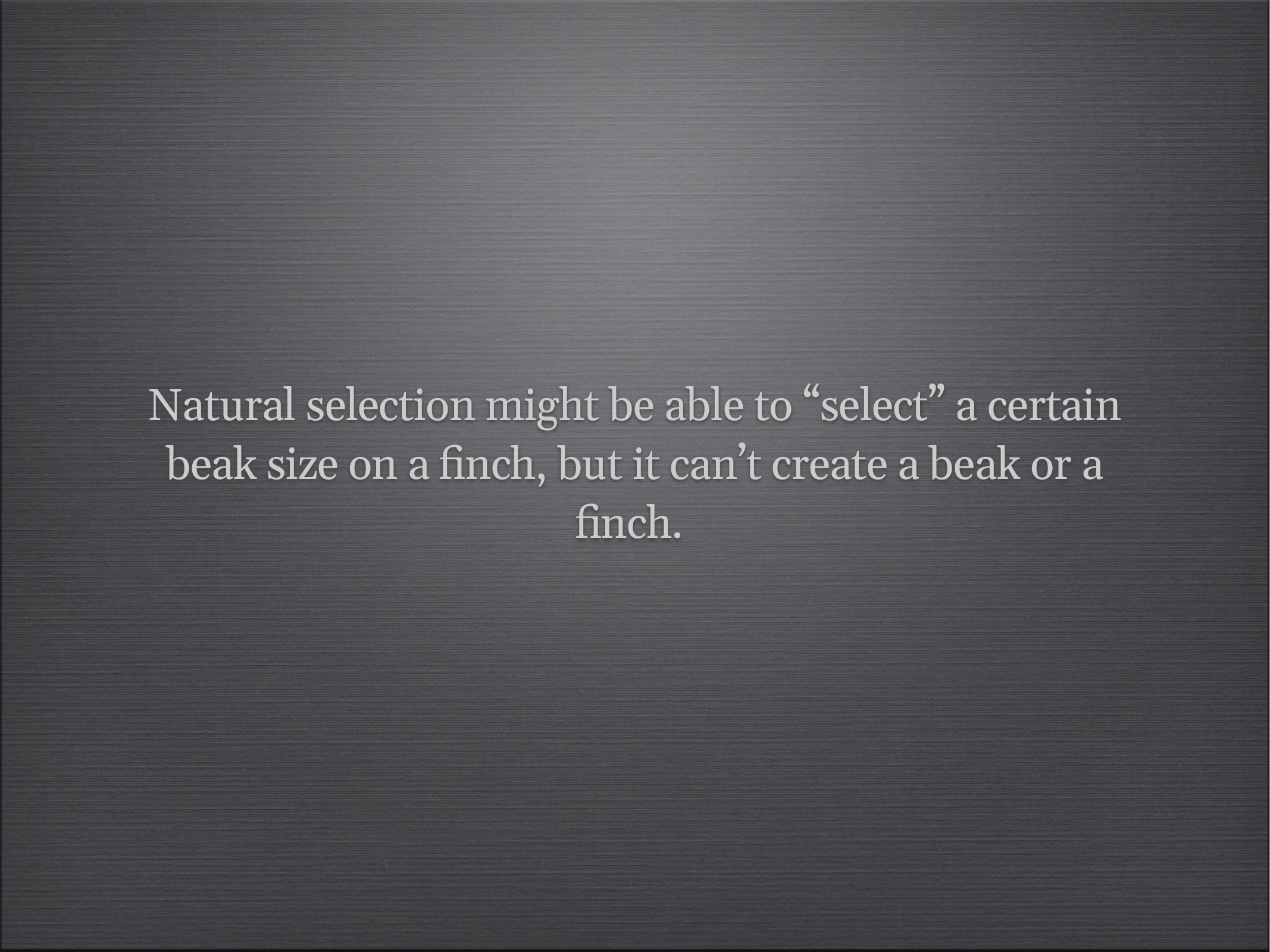

Natural selection might be able to “select” a certain beak size on a finch, but it can’t create a beak or a finch.